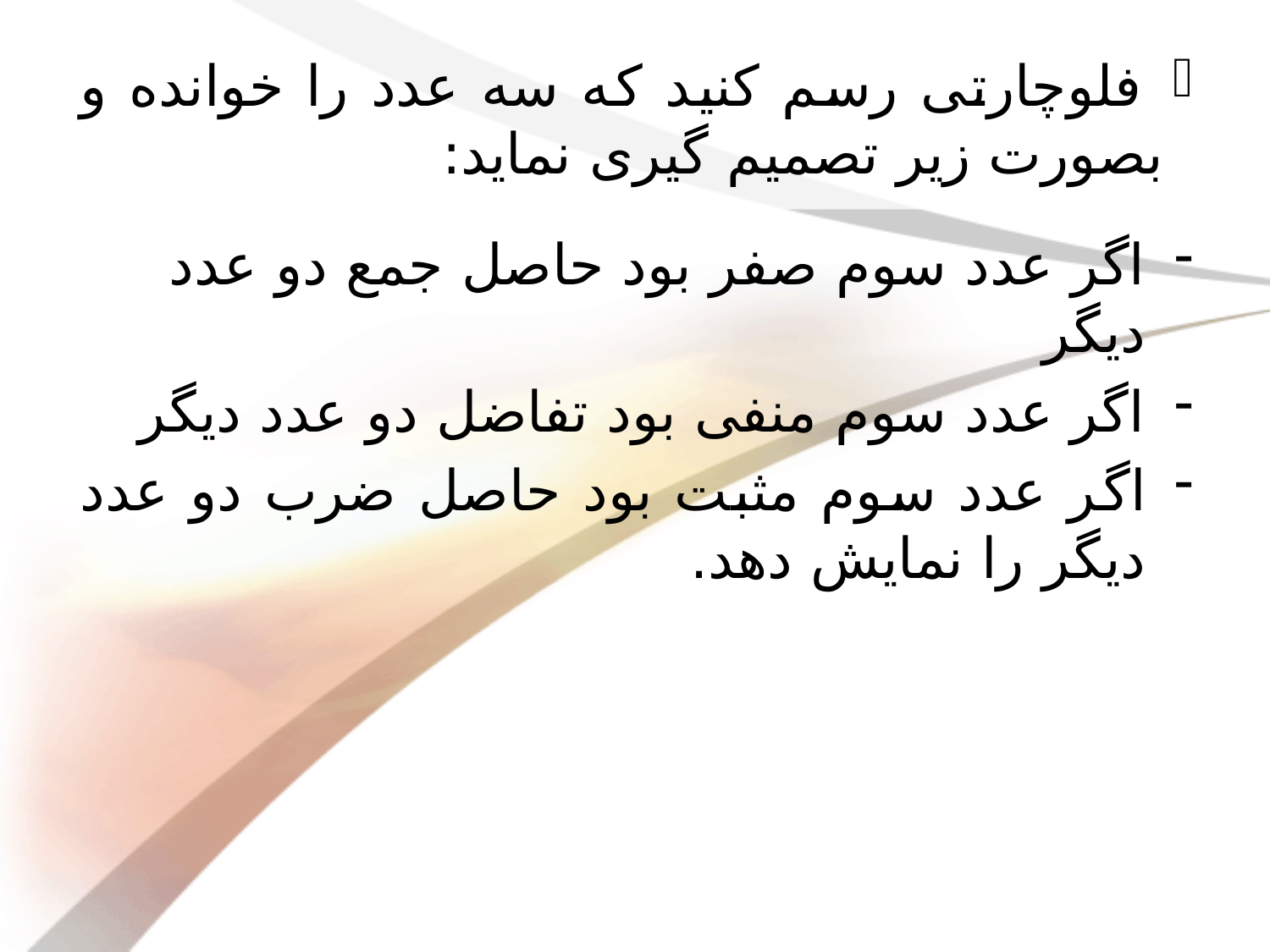

# فلوچارتی رسم کنید که سه عدد را خوانده و بصورت زیر تصمیم گیری نماید:
اگر عدد سوم صفر بود حاصل جمع دو عدد دیگر
اگر عدد سوم منفی بود تفاضل دو عدد دیگر
اگر عدد سوم مثبت بود حاصل ضرب دو عدد دیگر را نمایش دهد.